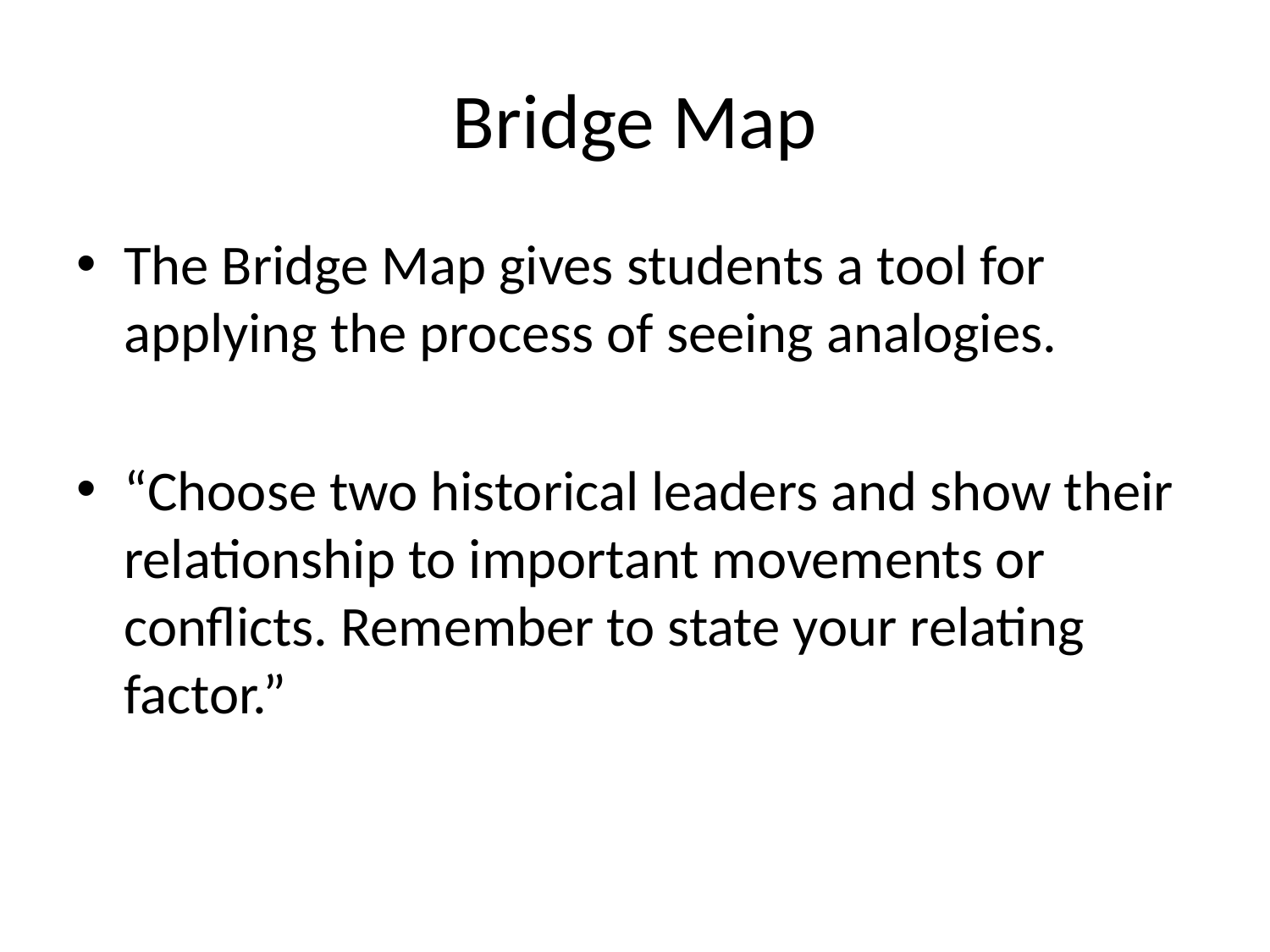

# Bridge Map
The Bridge Map gives students a tool for applying the process of seeing analogies.

“Choose two historical leaders and show their relationship to important movements or conflicts. Remember to state your relating factor.”